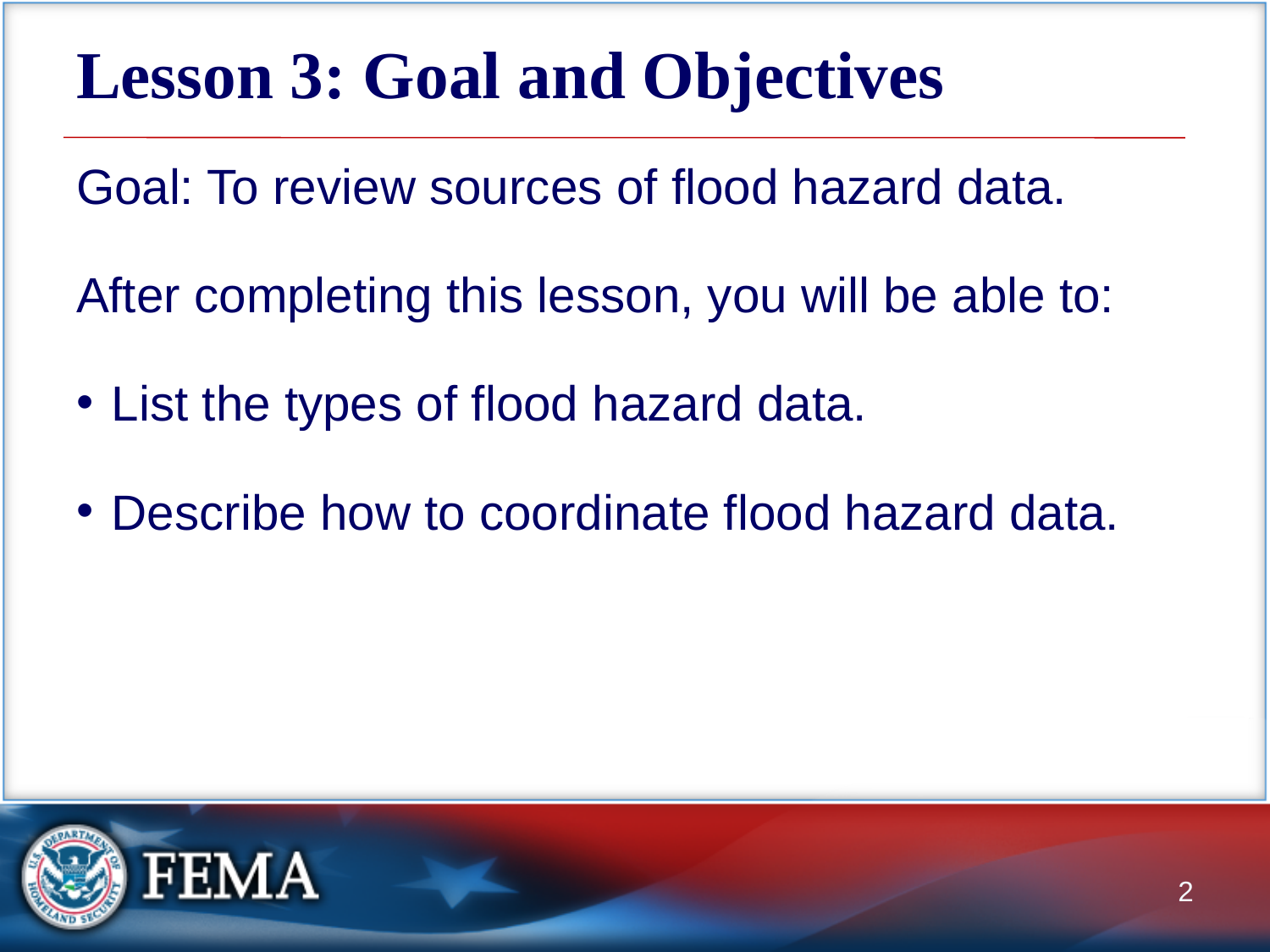

# Lesson 3: Goal and Objectives
Goal: To review sources of flood hazard data.
After completing this lesson, you will be able to:
List the types of flood hazard data.
Describe how to coordinate flood hazard data.
2